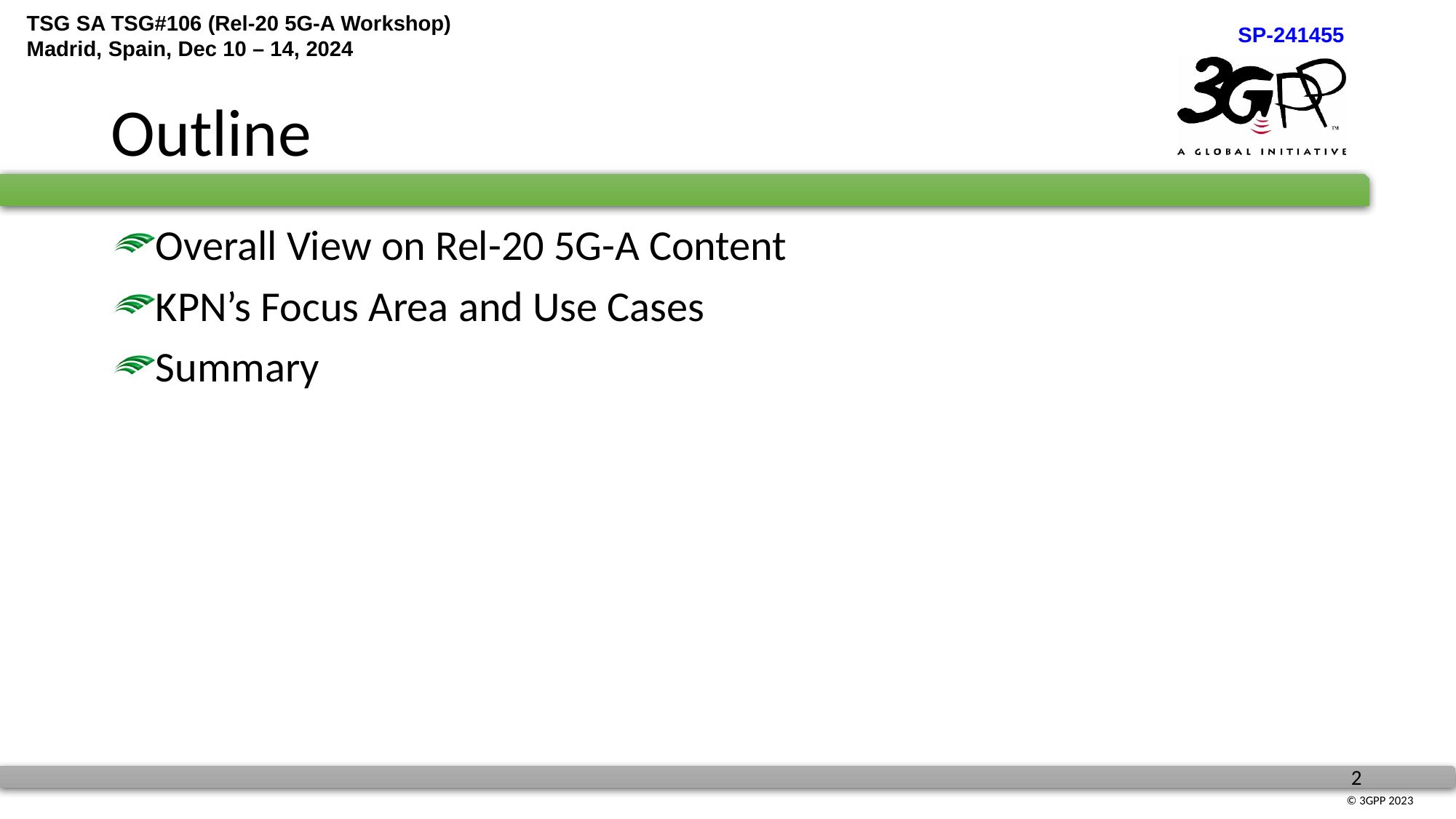

# Outline
Overall View on Rel-20 5G-A Content
KPN’s Focus Area and Use Cases
Summary